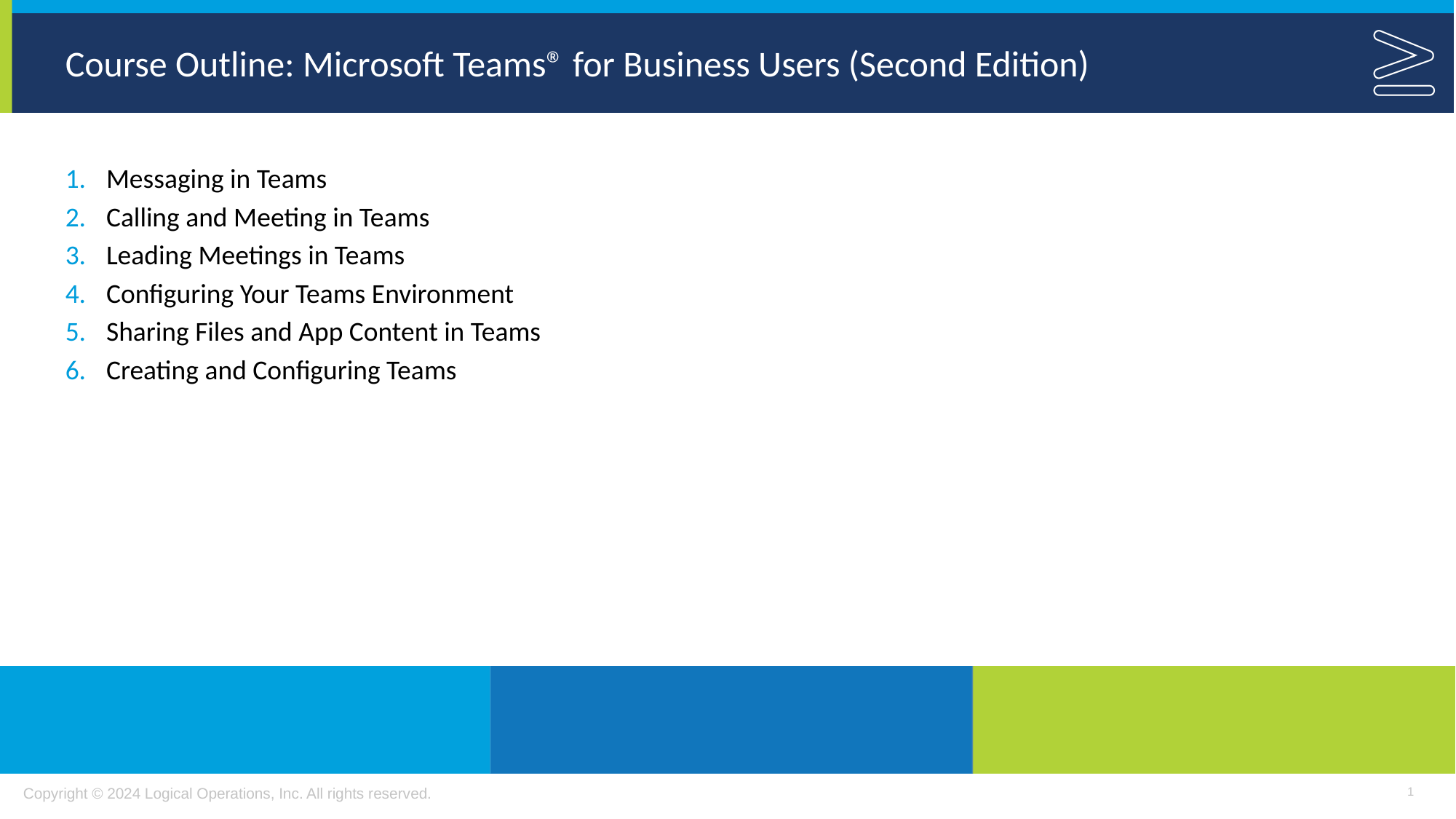

# Course Outline: Microsoft Teams® for Business Users (Second Edition)
Messaging in Teams
Calling and Meeting in Teams
Leading Meetings in Teams
Configuring Your Teams Environment
Sharing Files and App Content in Teams
Creating and Configuring Teams
1